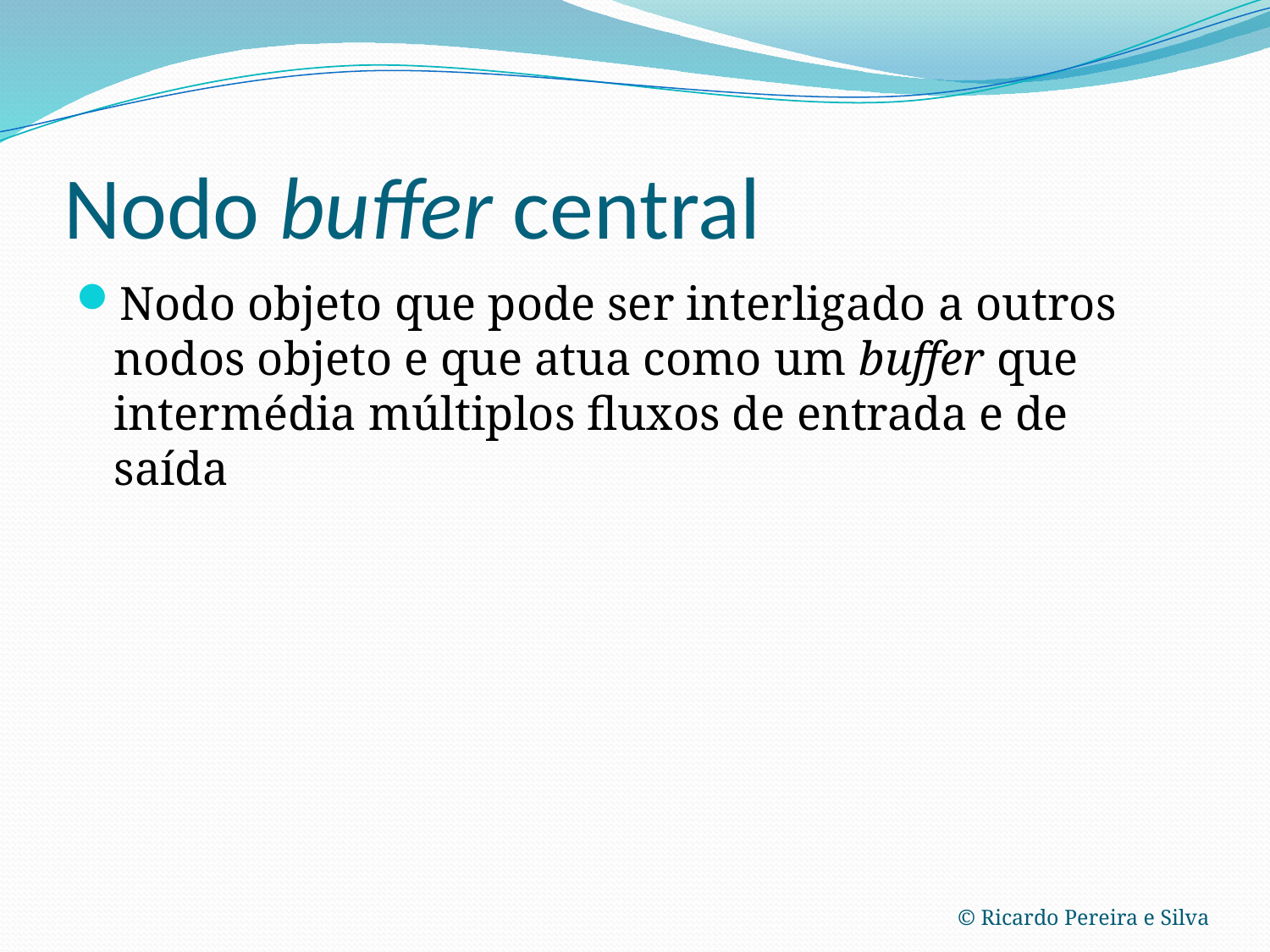

# Nodo buffer central
Nodo objeto que pode ser interligado a outros nodos objeto e que atua como um buffer que intermédia múltiplos fluxos de entrada e de saída
© Ricardo Pereira e Silva